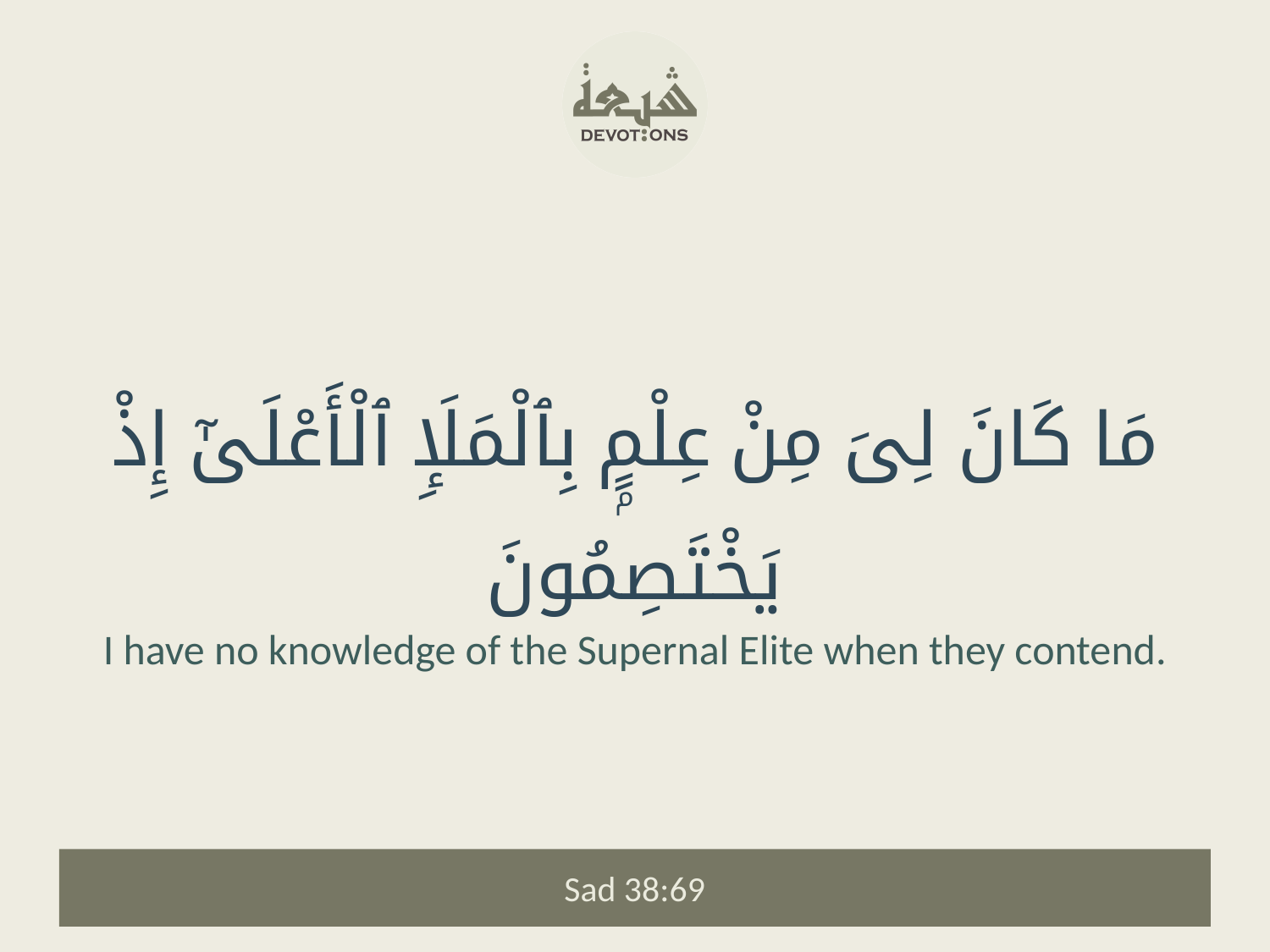

مَا كَانَ لِىَ مِنْ عِلْمٍۭ بِٱلْمَلَإِ ٱلْأَعْلَىٰٓ إِذْ يَخْتَصِمُونَ
I have no knowledge of the Supernal Elite when they contend.
Sad 38:69